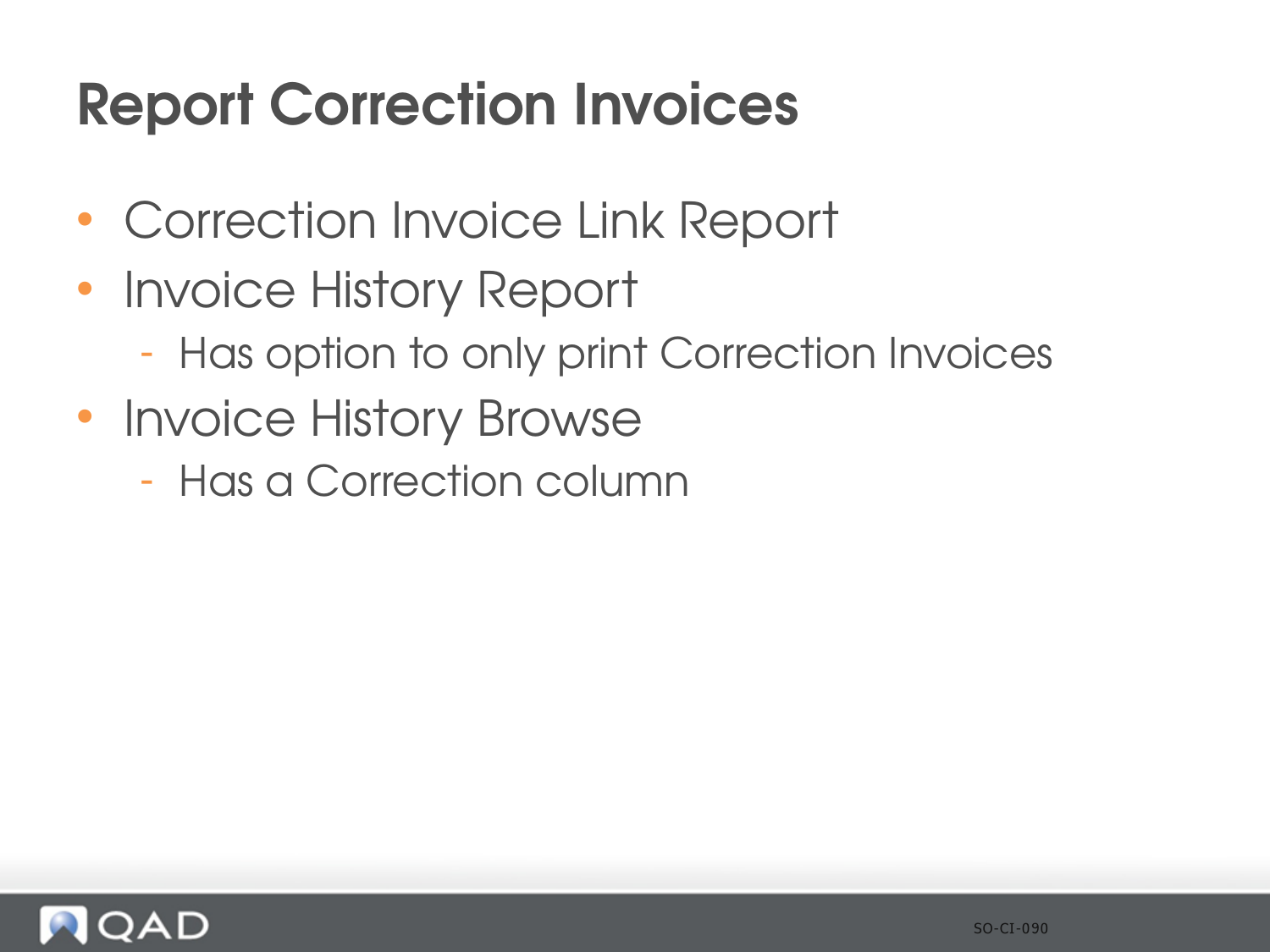

# Report Correction Invoices
Correction Invoice Link Report
Invoice History Report
Has option to only print Correction Invoices
Invoice History Browse
Has a Correction column

SO-CI-090